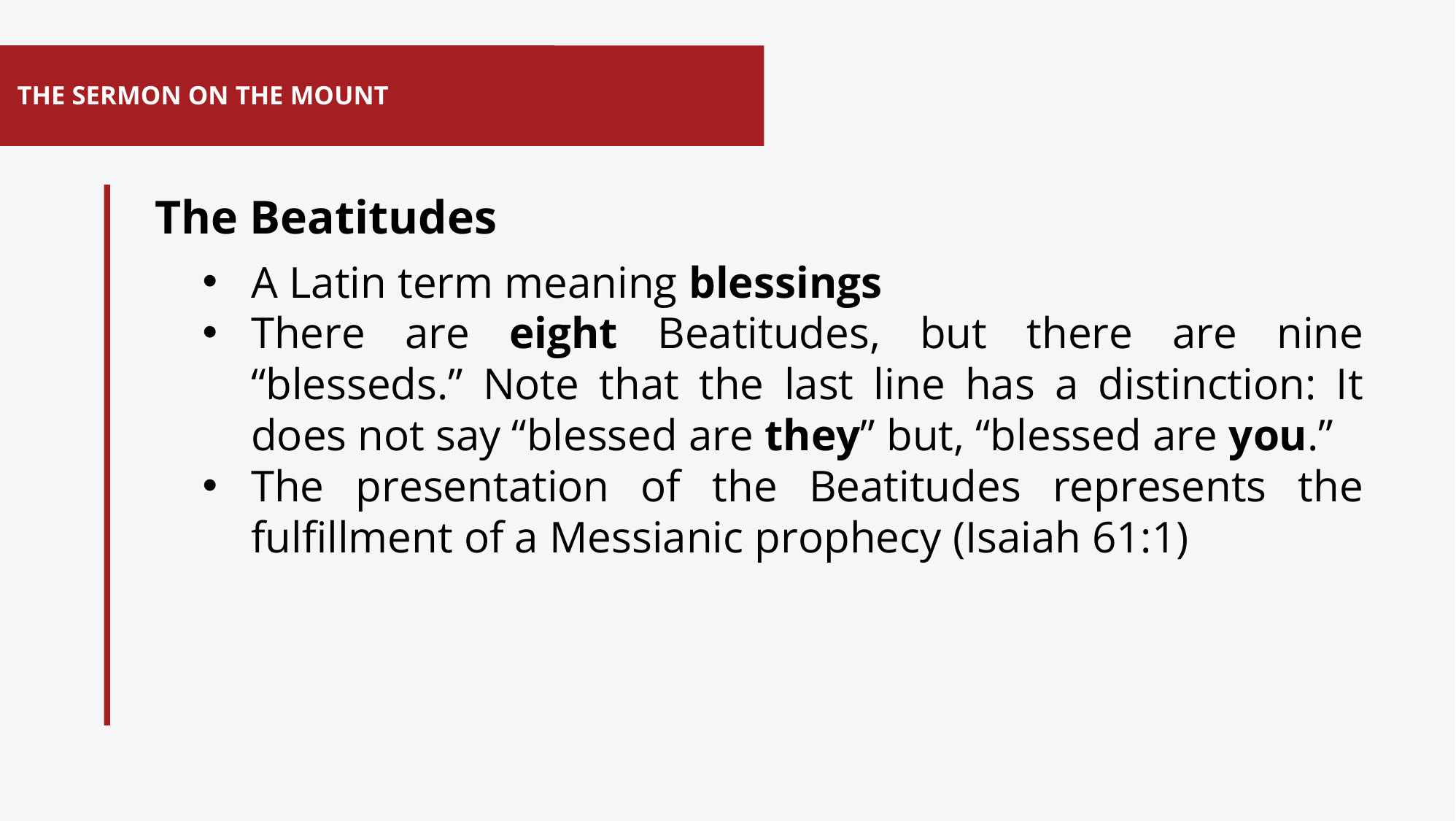

# THE SERMON ON THE MOUNT
The Beatitudes

A Latin term meaning blessings
There are eight Beatitudes, but there are nine “blesseds.” Note that the last line has a distinction: It does not say “blessed are they” but, “blessed are you.”
The presentation of the Beatitudes represents the fulfillment of a Messianic prophecy (Isaiah 61:1)